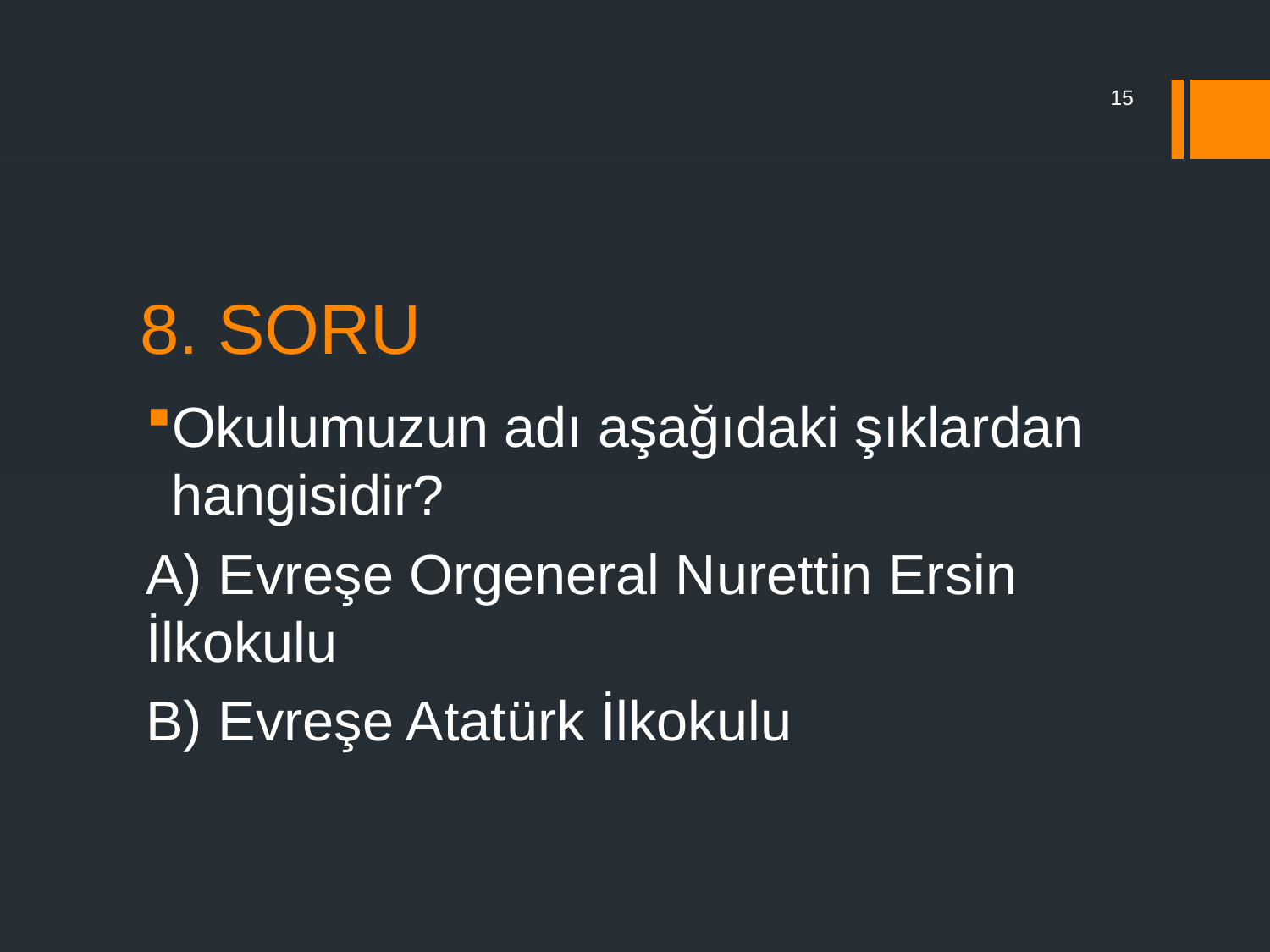

15

# 8. SORU
Okulumuzun adı aşağıdaki şıklardan hangisidir?
A) Evreşe Orgeneral Nurettin Ersin İlkokulu
B) Evreşe Atatürk İlkokulu